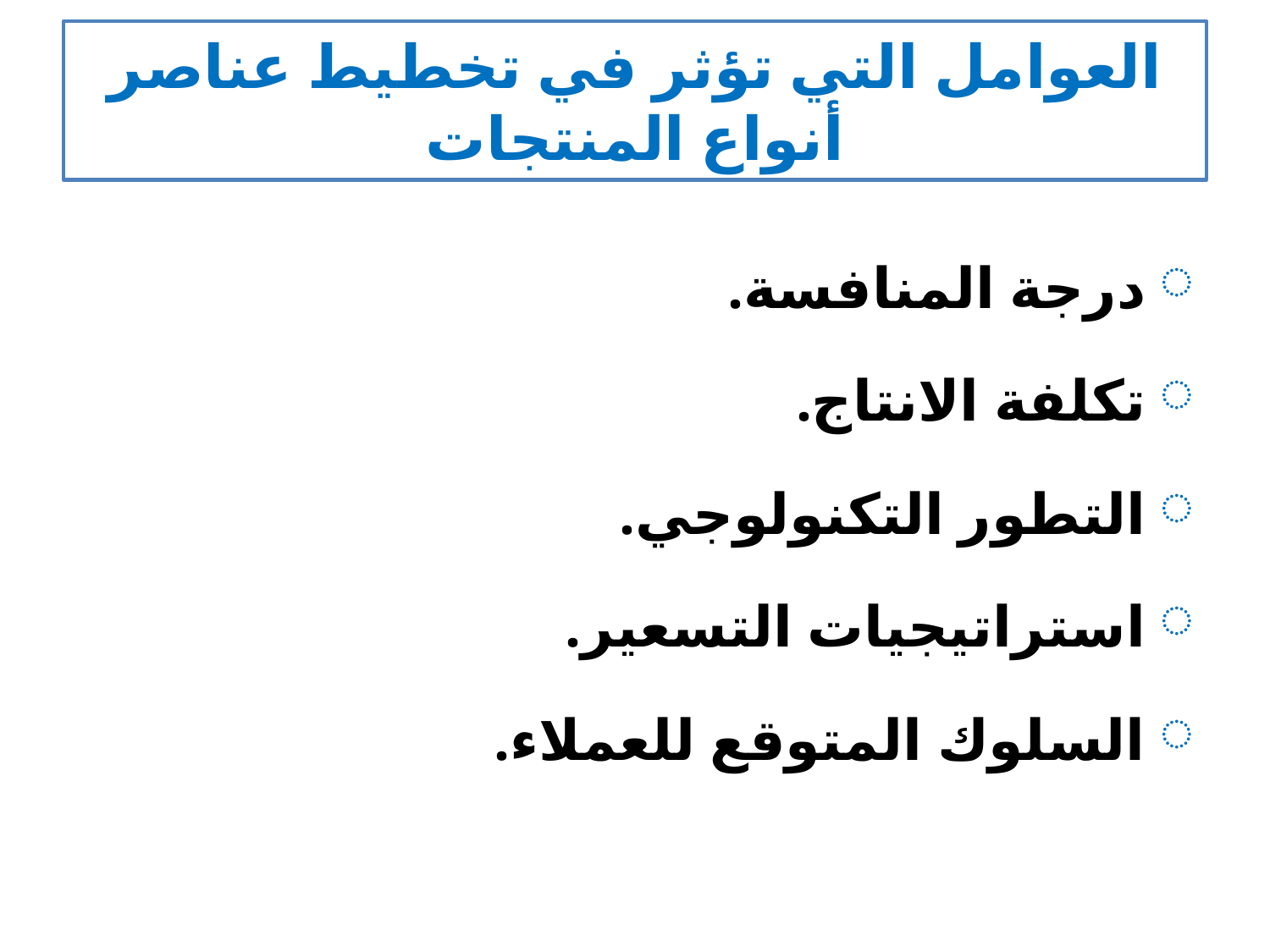

# العوامل التي تؤثر في تخطيط عناصر أنواع المنتجات
درجة المنافسة.
تكلفة الانتاج.
التطور التكنولوجي.
استراتيجيات التسعير.
السلوك المتوقع للعملاء.